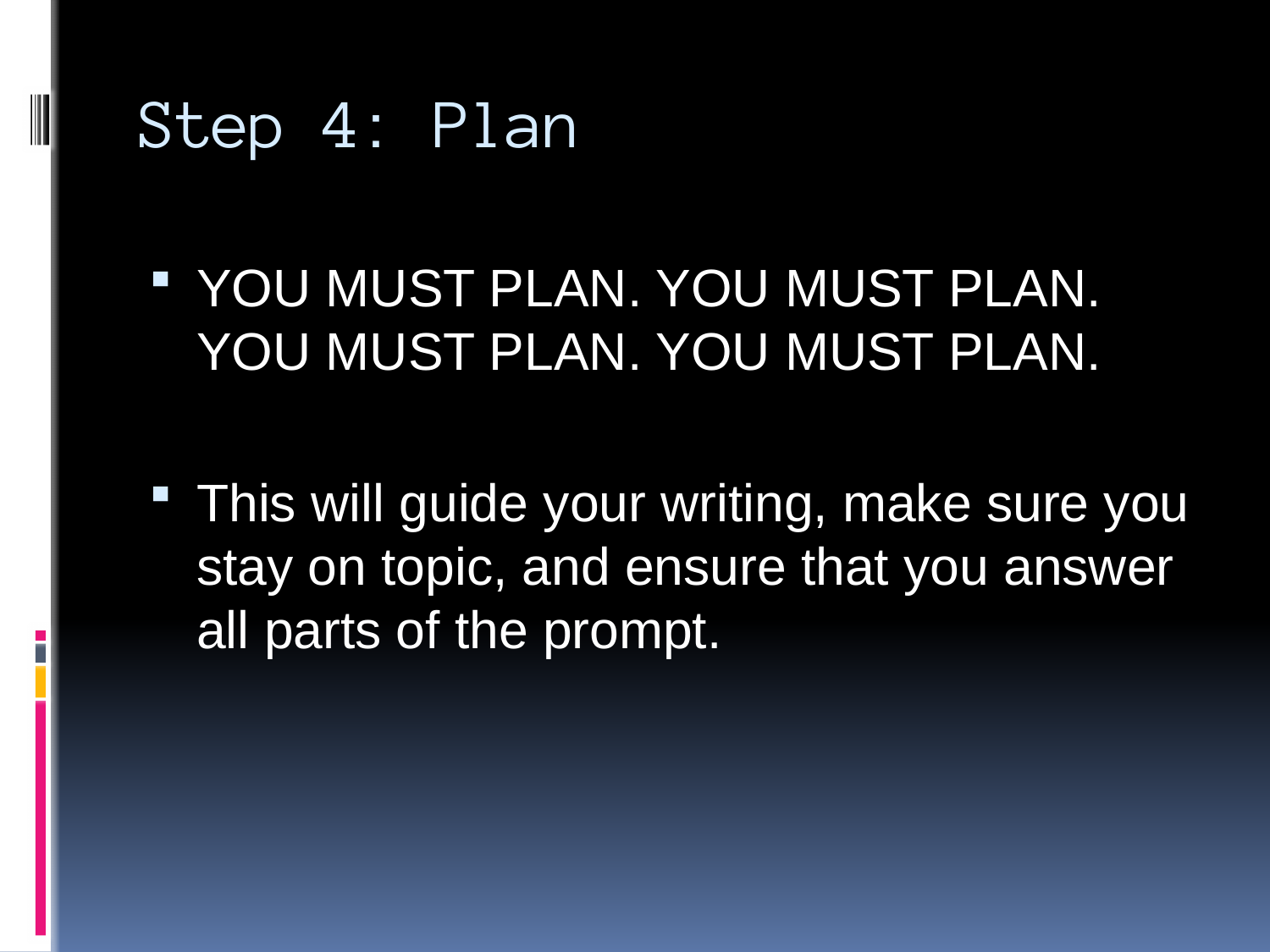

# Step 4: Plan
YOU MUST PLAN. YOU MUST PLAN. YOU MUST PLAN. YOU MUST PLAN.

This will guide your writing, make sure you stay on topic, and ensure that you answer all parts of the prompt.